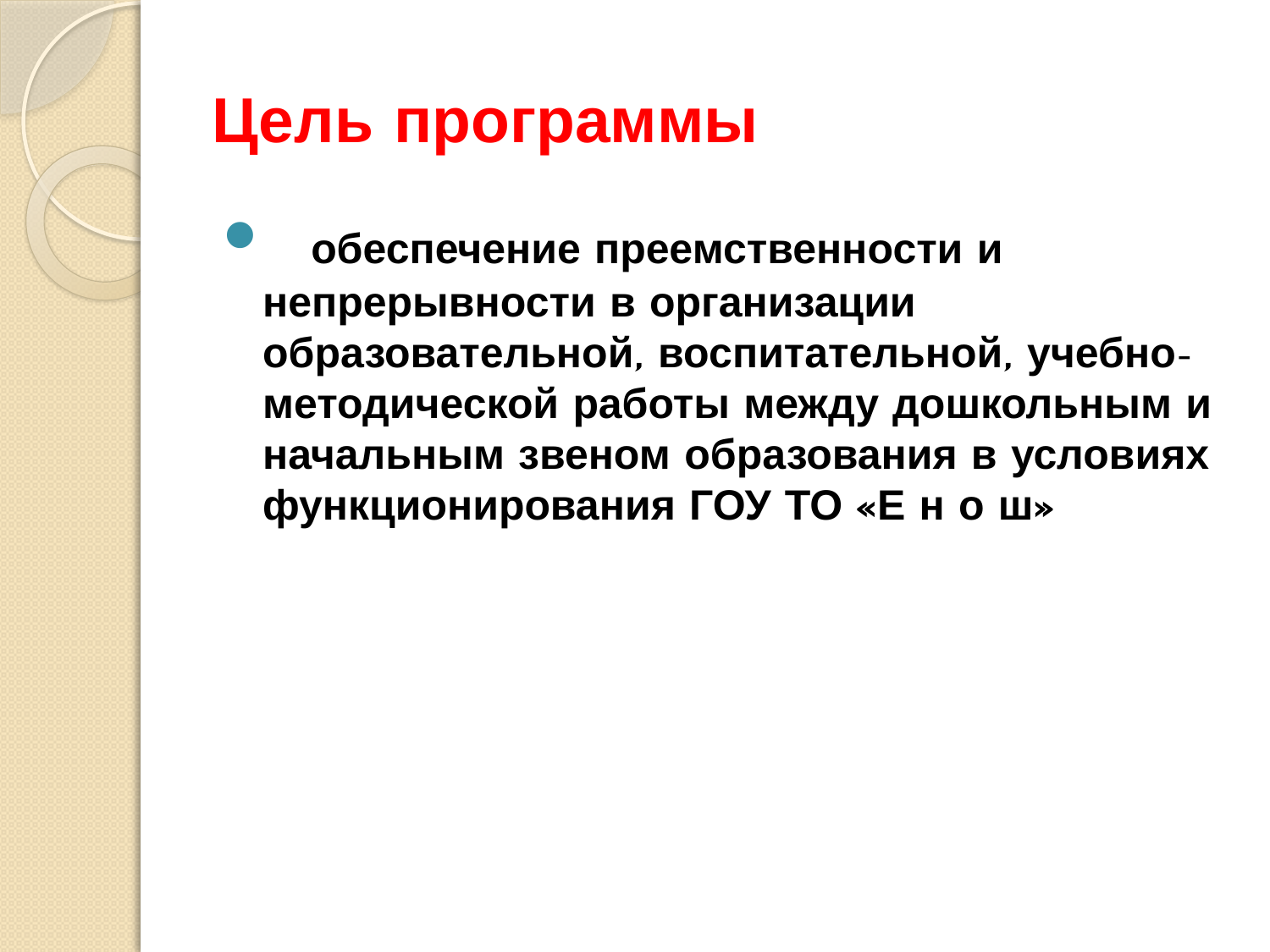

# Цель программы
   обеспечение преемственности и непрерывности в организации образовательной, воспитательной, учебно-методической работы между дошкольным и начальным звеном образования в условиях функционирования ГОУ ТО «Е н о ш»